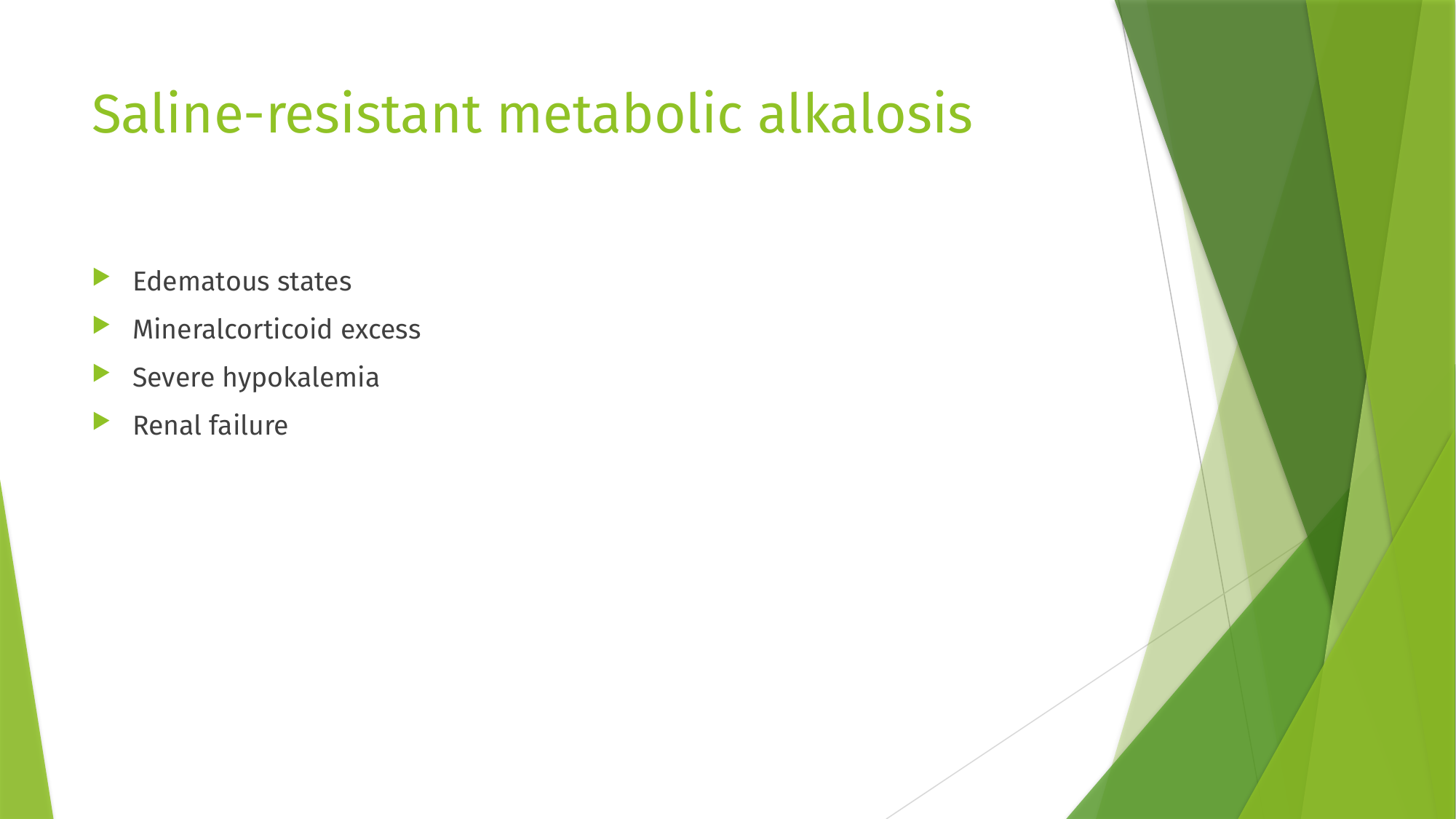

# Saline-resistant metabolic alkalosis
Edematous states
Mineralcorticoid excess
Severe hypokalemia
Renal failure